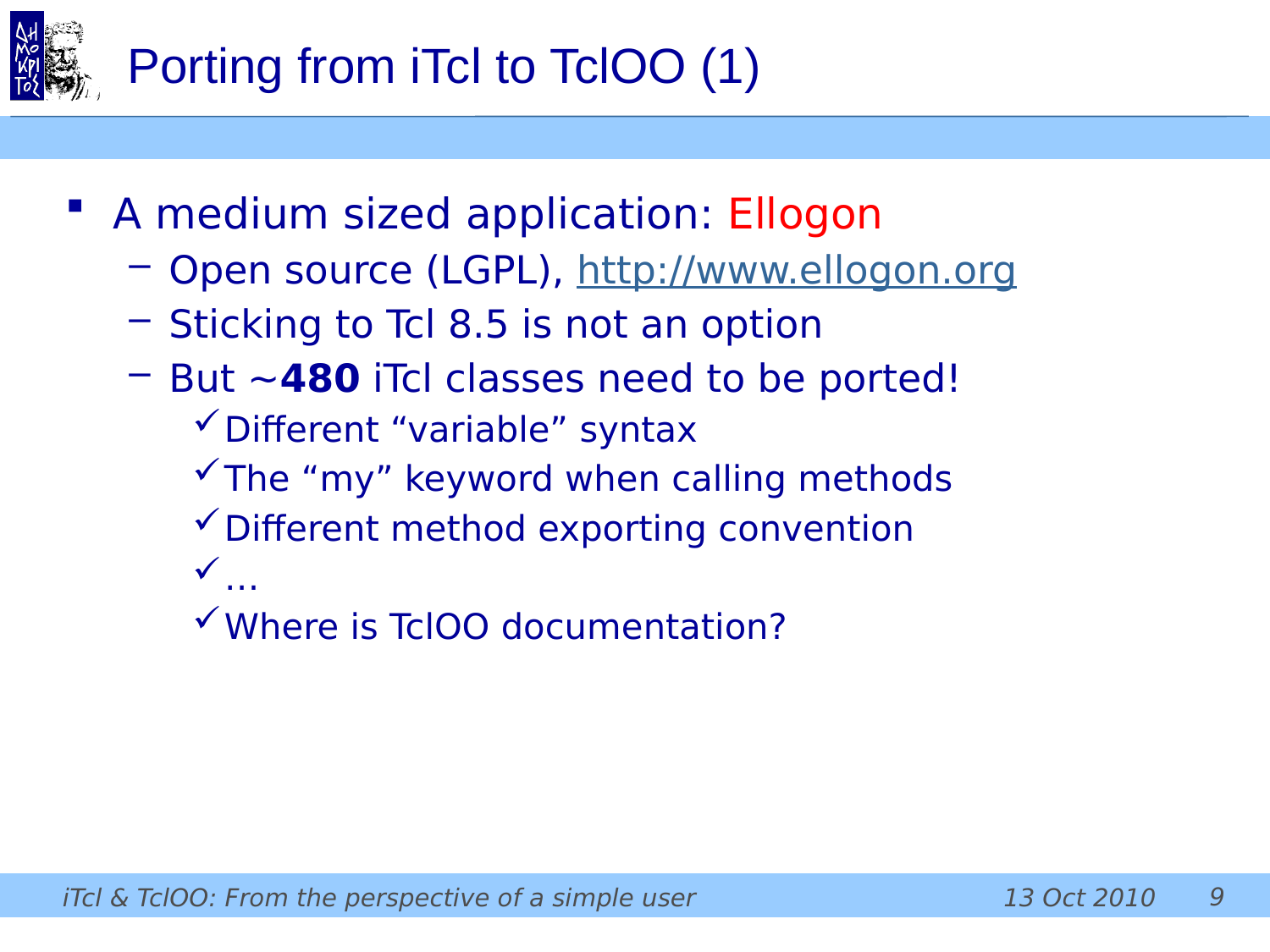

# Porting from iTcl to TclOO (1)
A medium sized application: Ellogon
Open source (LGPL), http://www.ellogon.org
Sticking to Tcl 8.5 is not an option
But ~480 iTcl classes need to be ported!
Different “variable” syntax
The “my” keyword when calling methods
Different method exporting convention
…
Where is TclOO documentation?
9
iTcl & TclOO: From the perspective of a simple user
13 Oct 2010